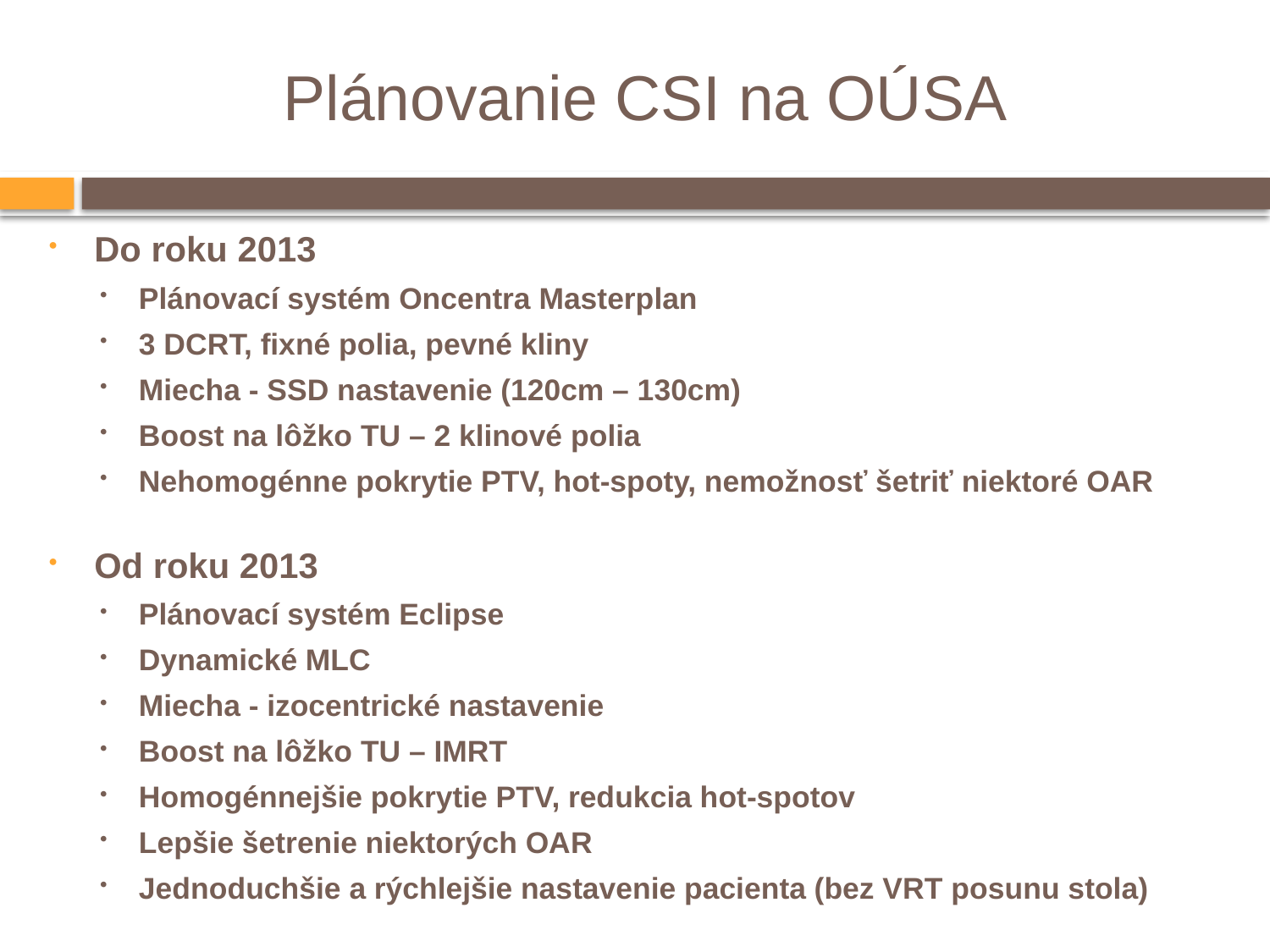

Plánovanie CSI na OÚSA

Do roku 2013
Plánovací systém Oncentra Masterplan
3 DCRT, fixné polia, pevné kliny
Miecha - SSD nastavenie (120cm – 130cm)
Boost na lôžko TU – 2 klinové polia
Nehomogénne pokrytie PTV, hot-spoty, nemožnosť šetriť niektoré OAR

Od roku 2013
Plánovací systém Eclipse
Dynamické MLC
Miecha - izocentrické nastavenie
Boost na lôžko TU – IMRT
Homogénnejšie pokrytie PTV, redukcia hot-spotov
Lepšie šetrenie niektorých OAR
Jednoduchšie a rýchlejšie nastavenie pacienta (bez VRT posunu stola)